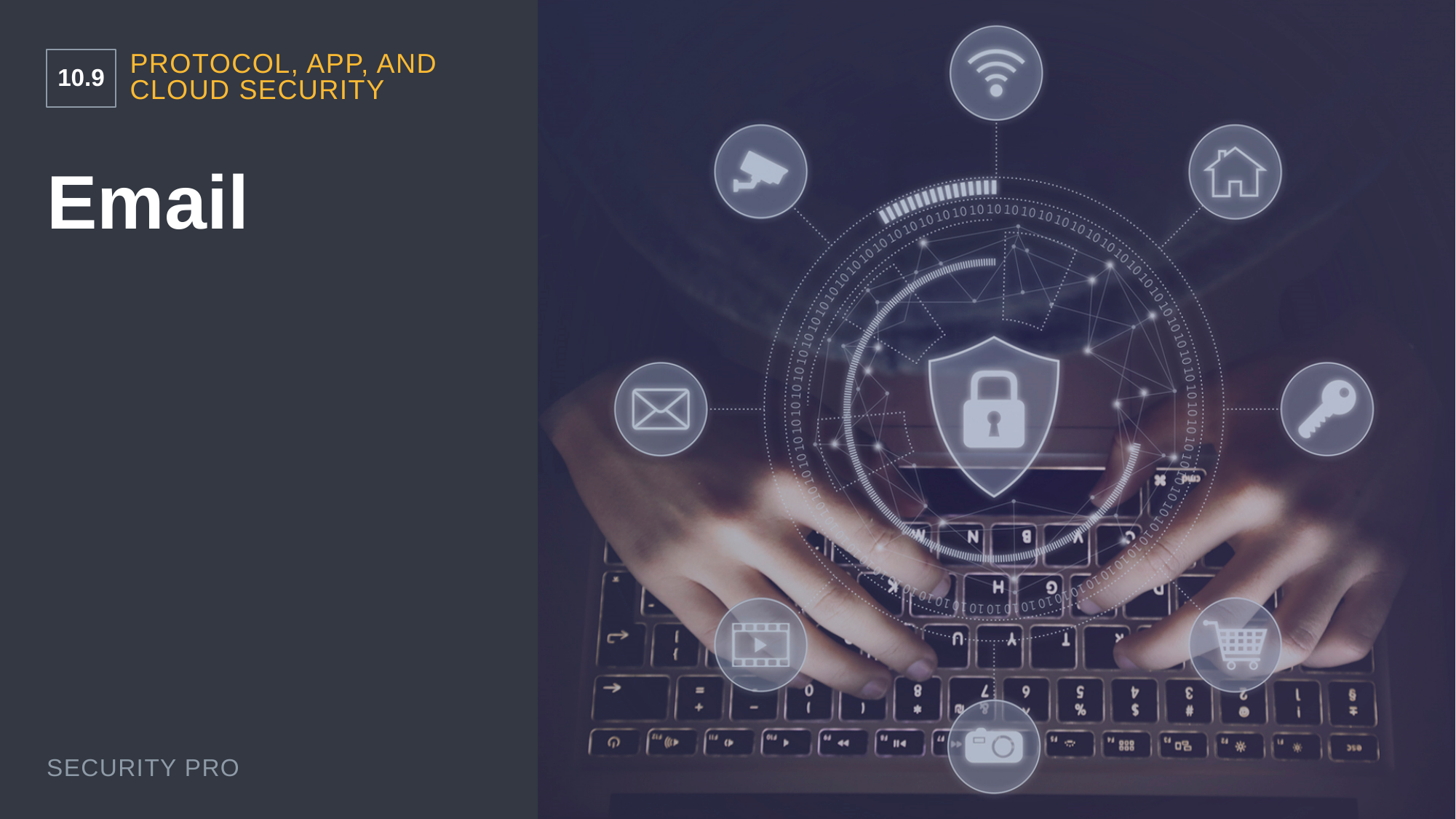

10.9
Protocol, App, and Cloud Security
# Email
Security Pro